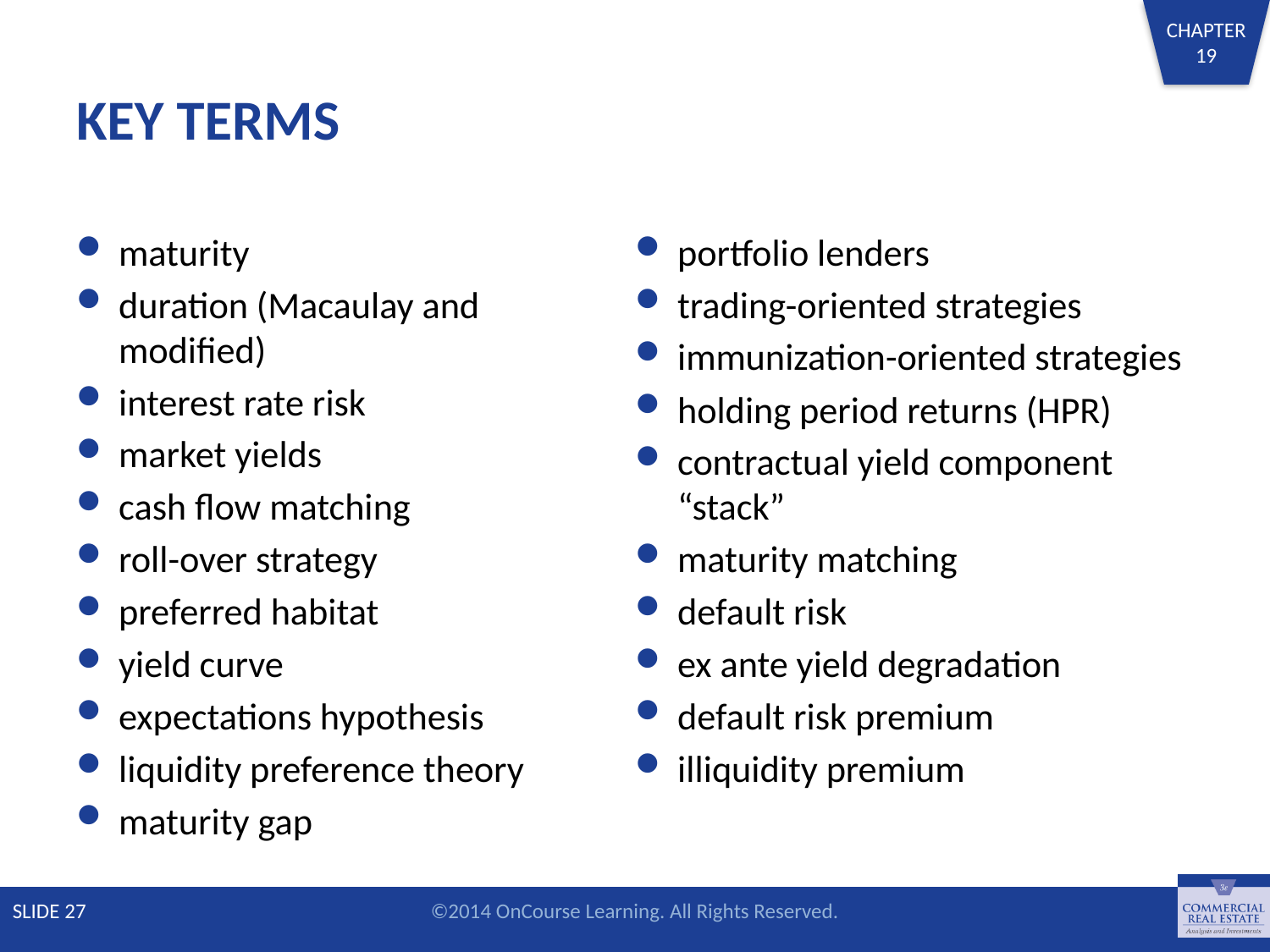

# KEY TERMS
maturity
duration (Macaulay and modified)
interest rate risk
market yields
cash flow matching
roll-over strategy
preferred habitat
yield curve
expectations hypothesis
liquidity preference theory
maturity gap
portfolio lenders
trading-oriented strategies
immunization-oriented strategies
holding period returns (HPR)
contractual yield component “stack”
maturity matching
default risk
ex ante yield degradation
default risk premium
illiquidity premium
SLIDE 27